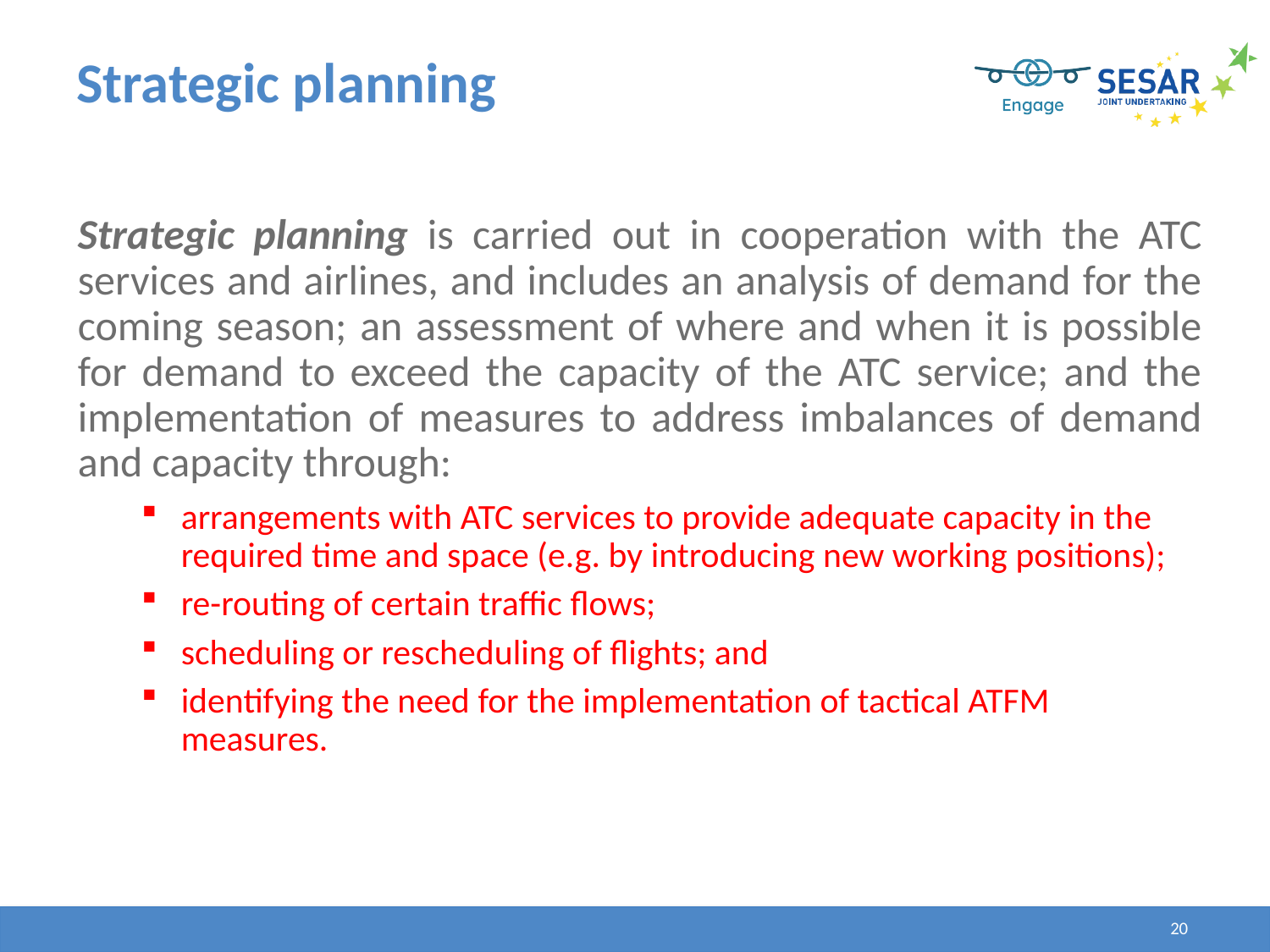

# Strategic planning
Strategic planning is carried out in cooperation with the ATC services and airlines, and includes an analysis of demand for the coming season; an assessment of where and when it is possible for demand to exceed the capacity of the ATC service; and the implementation of measures to address imbalances of demand and capacity through:
arrangements with ATC services to provide adequate capacity in the required time and space (e.g. by introducing new working positions);
re-routing of certain traffic flows;
scheduling or rescheduling of flights; and
identifying the need for the implementation of tactical ATFM measures.
20